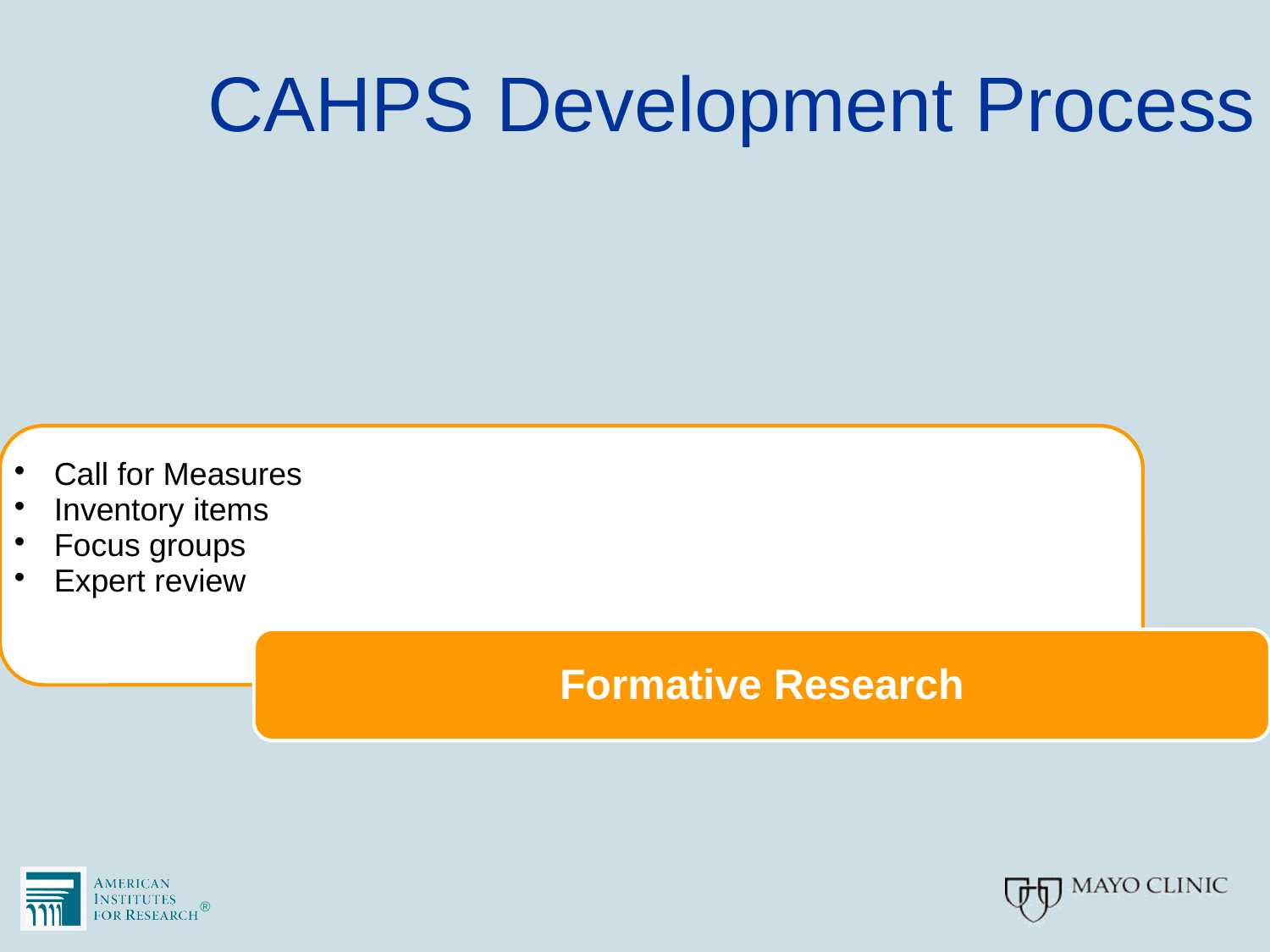

# CAHPS Development Process
Formative Research
Call for Measures
Inventory items
Expert review
Expert review
Expert review
Focus groups